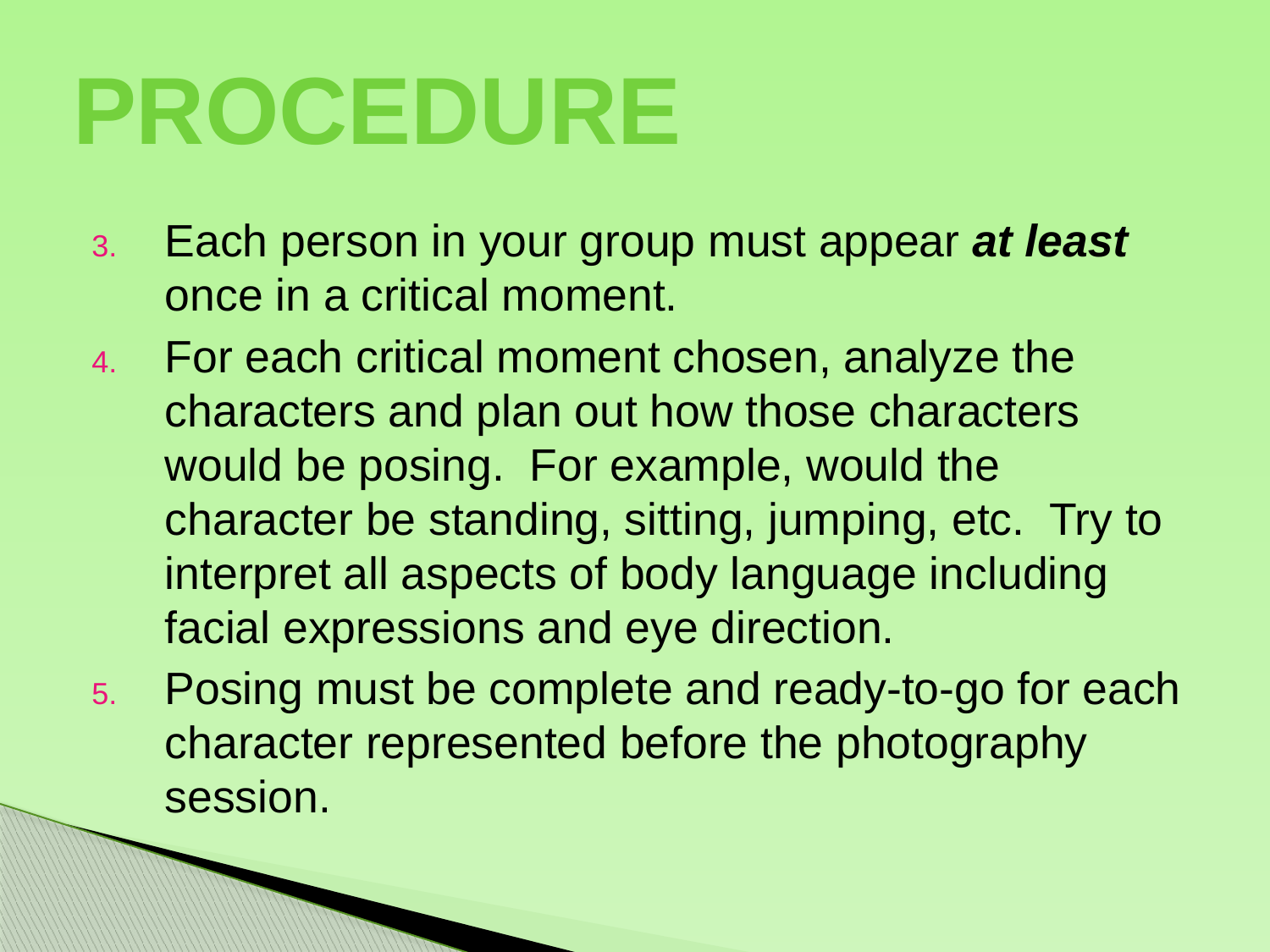

Procedure
Each person in your group must appear at least once in a critical moment.
For each critical moment chosen, analyze the characters and plan out how those characters would be posing.  For example, would the character be standing, sitting, jumping, etc.  Try to interpret all aspects of body language including facial expressions and eye direction.
Posing must be complete and ready-to-go for each character represented before the photography session.